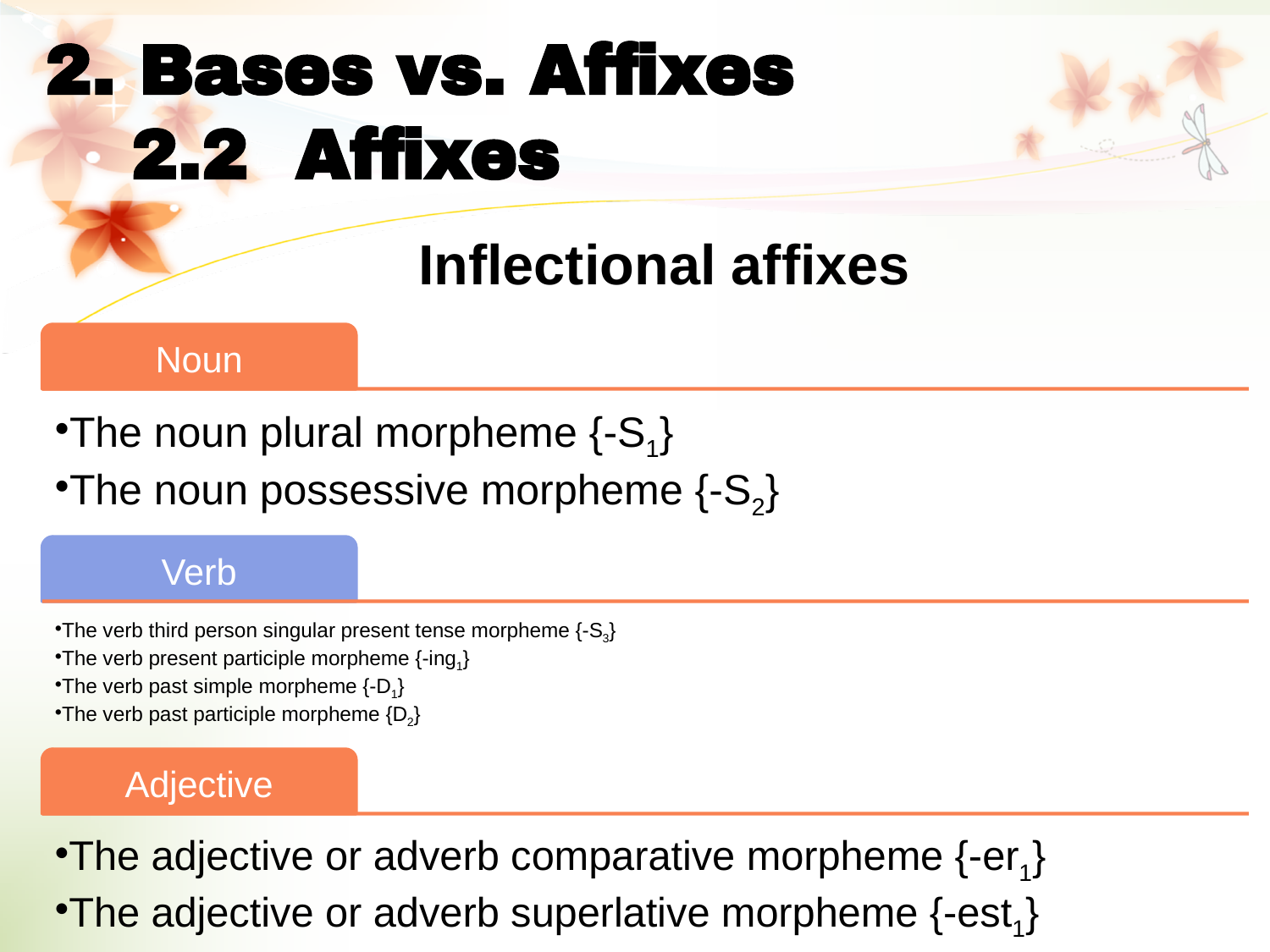

2. Bases vs. Affixes
2.2  Affixes
Inflectional affixes
Noun
The noun plural morpheme {-S1}
Verb
The verb third person singular present tense morpheme {-S3}
Adjective
The adjective or adverb comparative morpheme {-er1}
The noun possessive morpheme {-S2}
The verb present participle morpheme {-ing1}
The verb past simple morpheme {-D1}
The verb past participle morpheme {D2}
The adjective or adverb superlative morpheme {-est1}